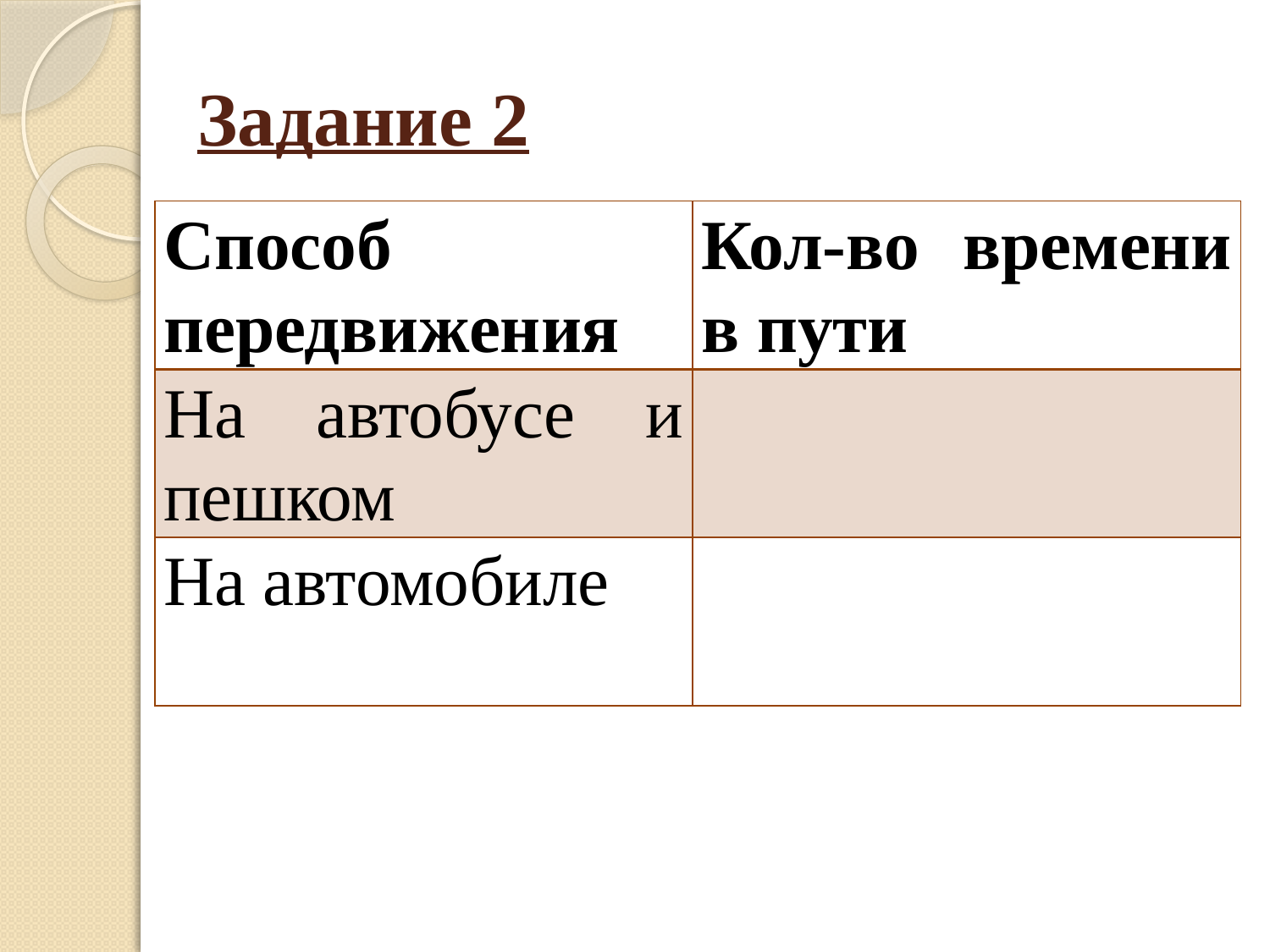

# Задание 2
| Способ передвижения | Кол-во времени в пути |
| --- | --- |
| На автобусе и пешком |  |
| На автомобиле |  |